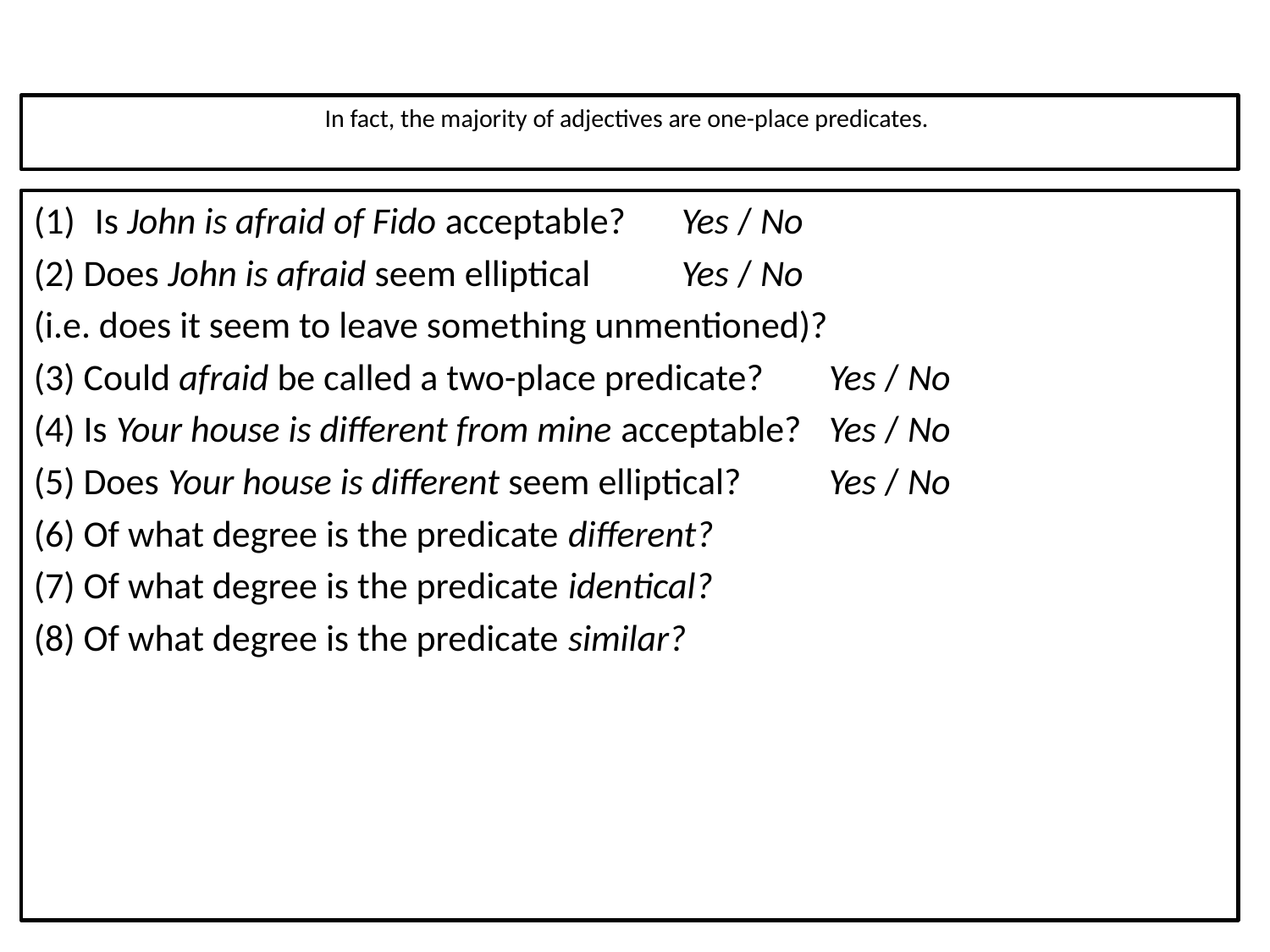

# In fact, the majority of adjectives are one-place predicates.
Is John is afraid of Fido acceptable? 			Yes / No
(2) Does John is afraid seem elliptical 			Yes / No
(i.e. does it seem to leave something unmentioned)?
(3) Could afraid be called a two-place predicate? 		Yes / No
(4) Is Your house is different from mine acceptable? 	Yes / No
(5) Does Your house is different seem elliptical? 		Yes / No
(6) Of what degree is the predicate different?
(7) Of what degree is the predicate identical?
(8) Of what degree is the predicate similar?